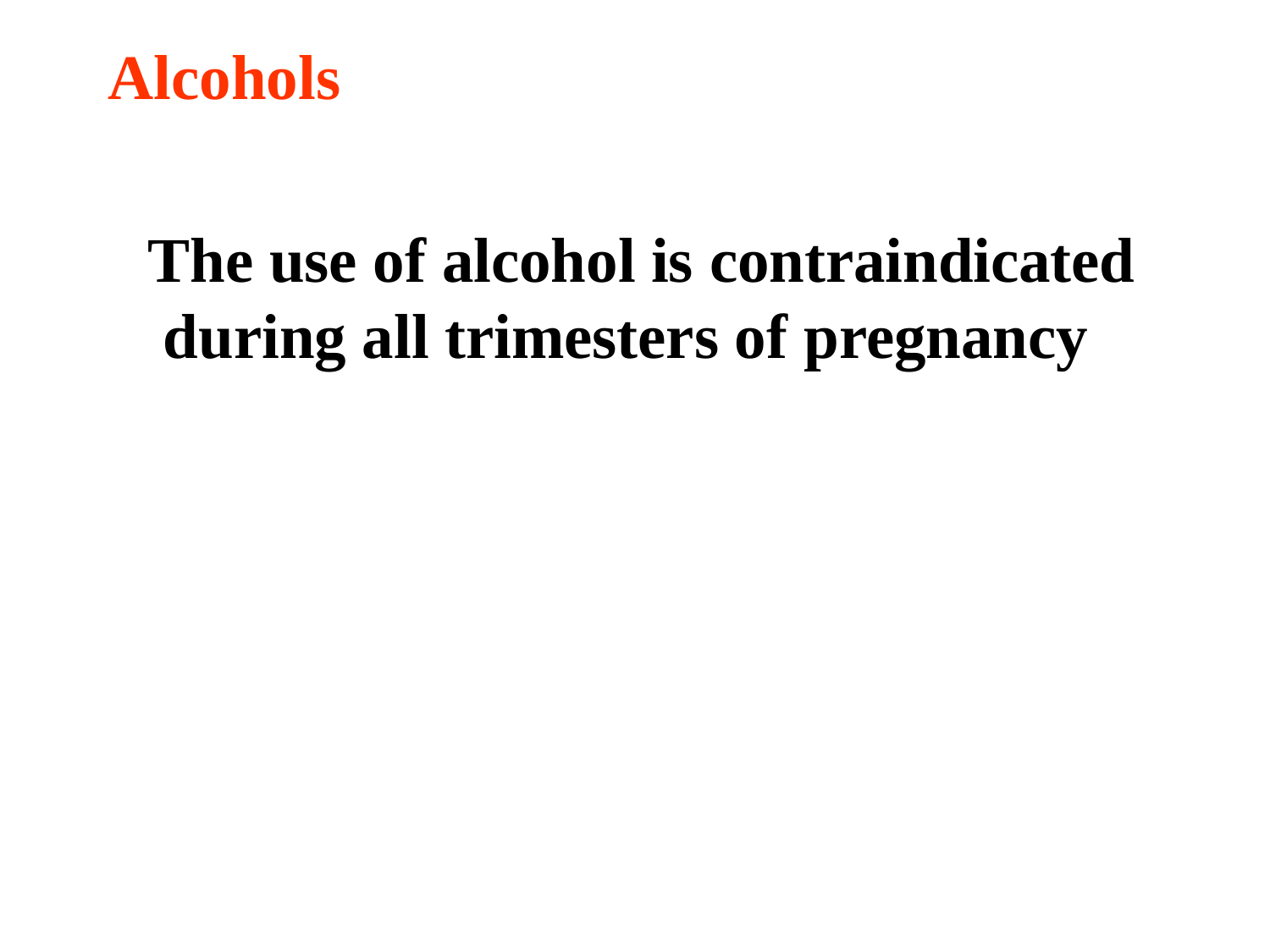

Alcohols
The use of alcohol is contraindicated  during all trimesters of pregnancy